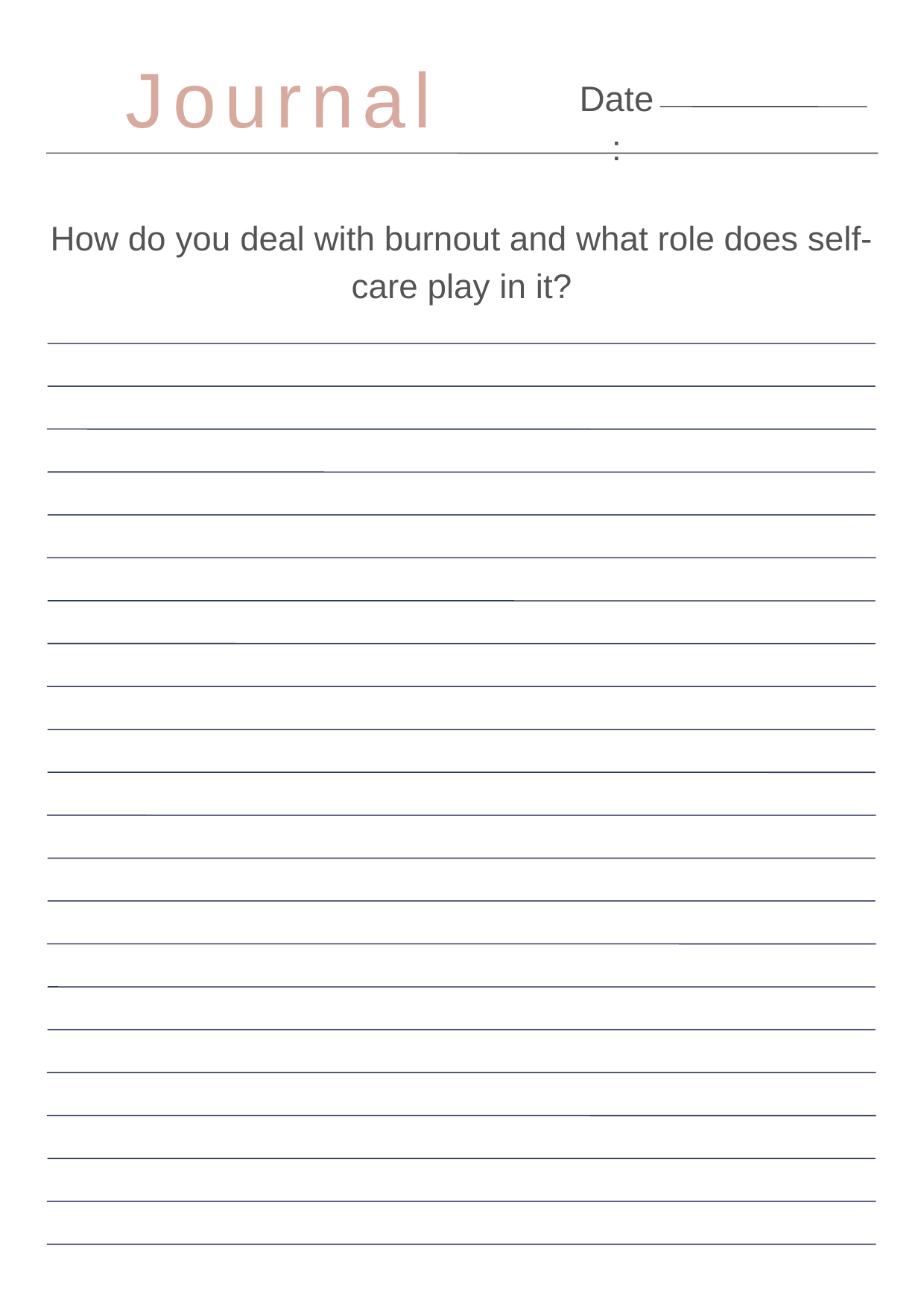

Journal
Date:

How do you deal with burnout and what role does self-care play in it?